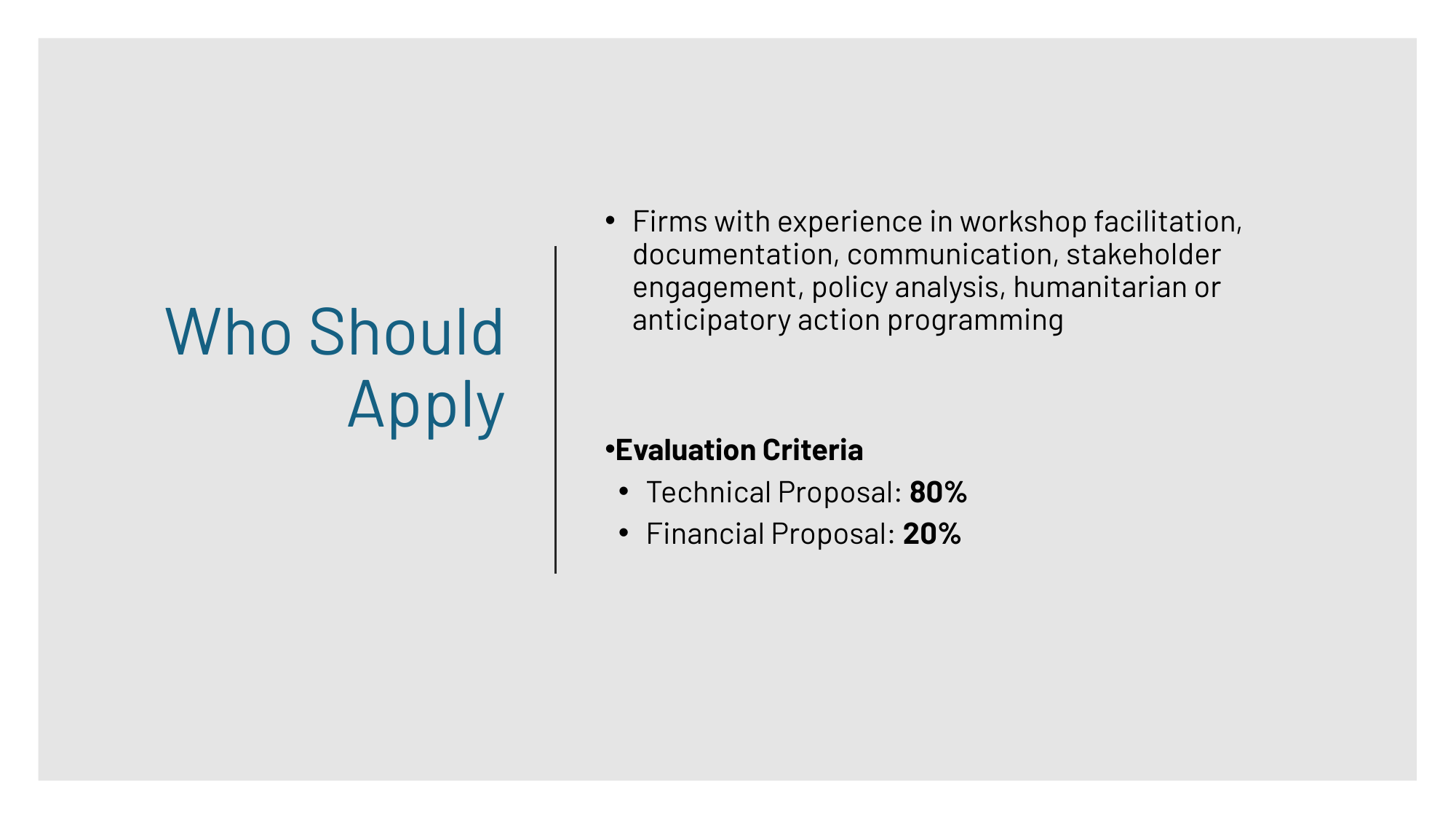

# Who Should Apply
Firms with experience in workshop facilitation, documentation, communication, stakeholder engagement, policy analysis, humanitarian or anticipatory action programming

Evaluation Criteria
Technical Proposal: 80%
Financial Proposal: 20%